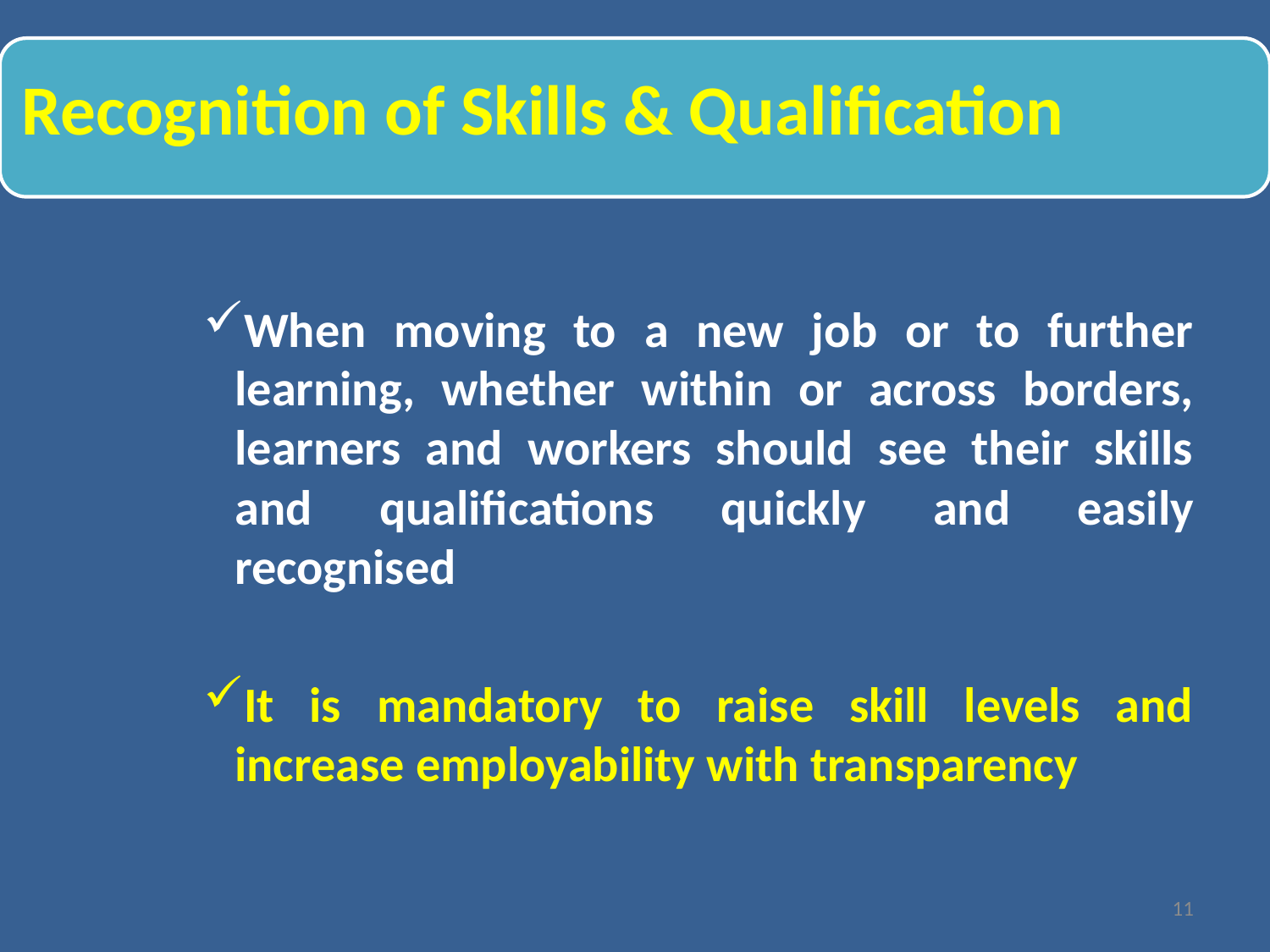

Recognition of Skills & Qualification

When moving to a new job or to further learning, whether within or across borders, learners and workers should see their skills and qualifications quickly and easily recognised

It is mandatory to raise skill levels and increase employability with transparency

11